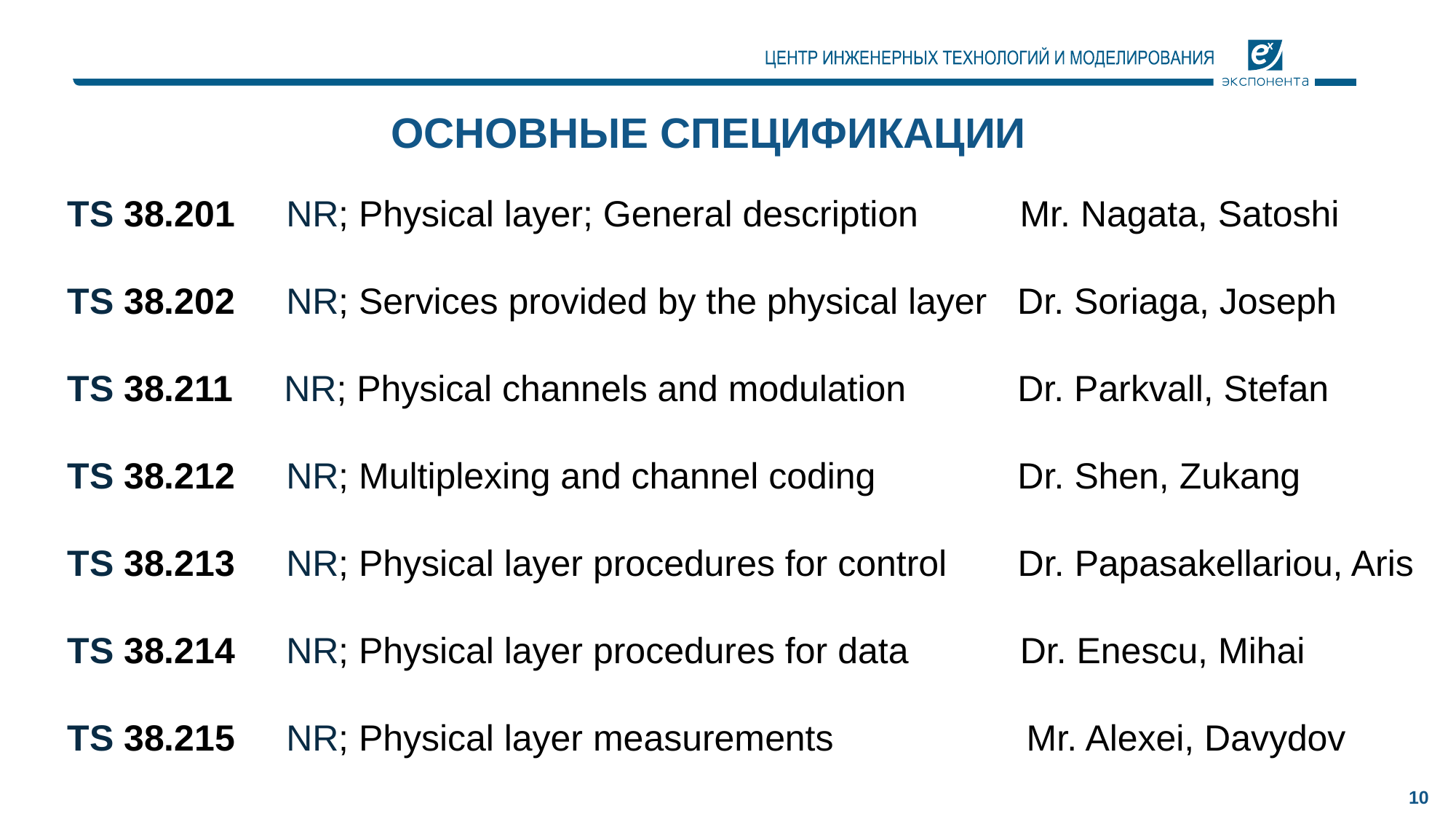

ОСНОВНЫЕ СПЕЦИФИКАЦИИ
TS 38.201     NR; Physical layer; General description          Mr. Nagata, Satoshi

TS 38.202     NR; Services provided by the physical layer   Dr. Soriaga, Joseph

TS 38.211     NR; Physical channels and modulation           Dr. Parkvall, Stefan

TS 38.212     NR; Multiplexing and channel coding              Dr. Shen, Zukang

TS 38.213     NR; Physical layer procedures for control       Dr. Papasakellariou, Aris

TS 38.214     NR; Physical layer procedures for data           Dr. Enescu, Mihai

TS 38.215     NR; Physical layer measurements                   Mr. Alexei, Davydov